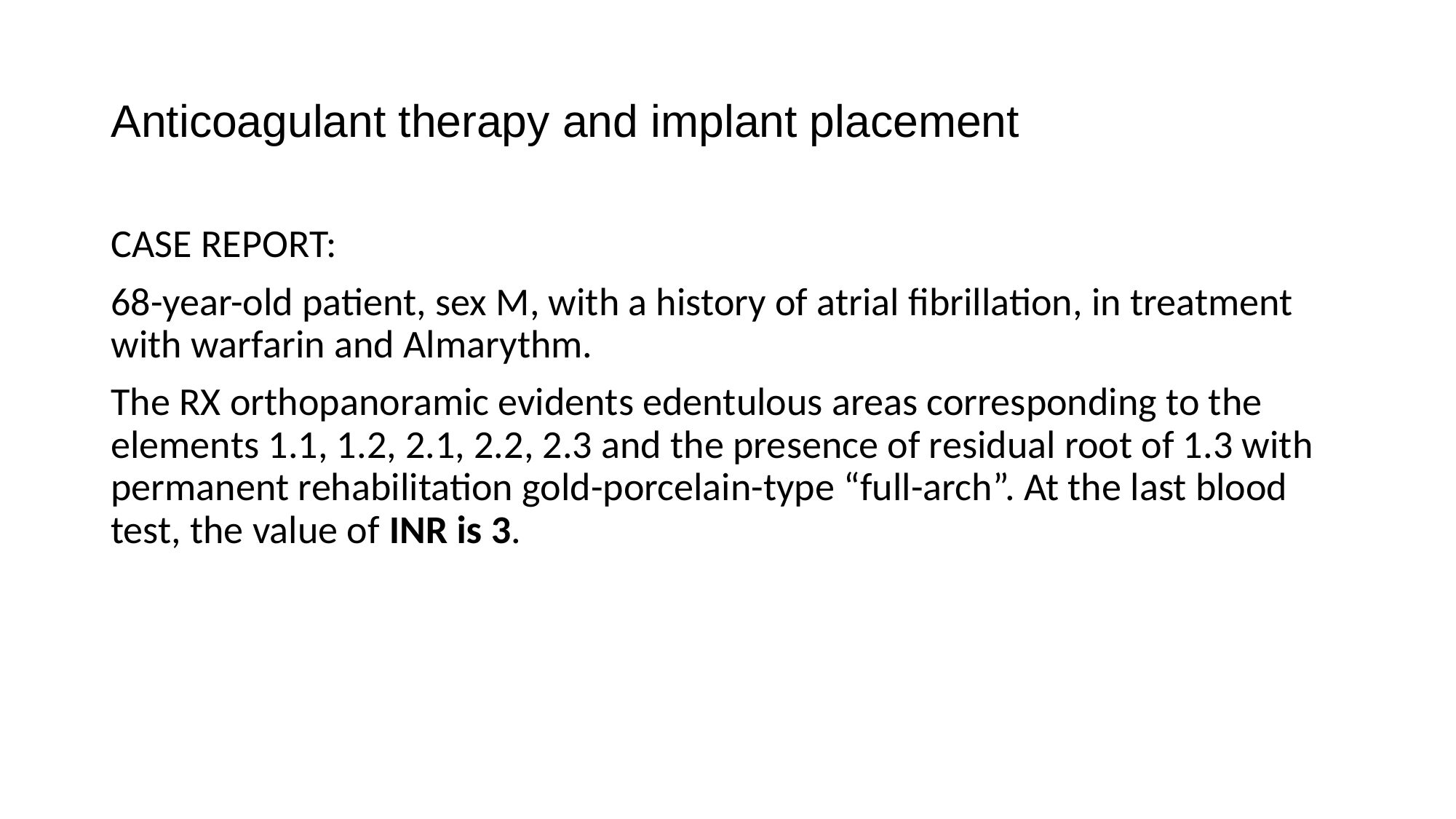

# Anticoagulant therapy and implant placement
CASE REPORT:
68-year-old patient, sex M, with a history of atrial fibrillation, in treatment with warfarin and Almarythm.
The RX orthopanoramic evidents edentulous areas corresponding to the elements 1.1, 1.2, 2.1, 2.2, 2.3 and the presence of residual root of 1.3 with permanent rehabilitation gold-porcelain-type “full-arch”. At the last blood test, the value of INR is 3.